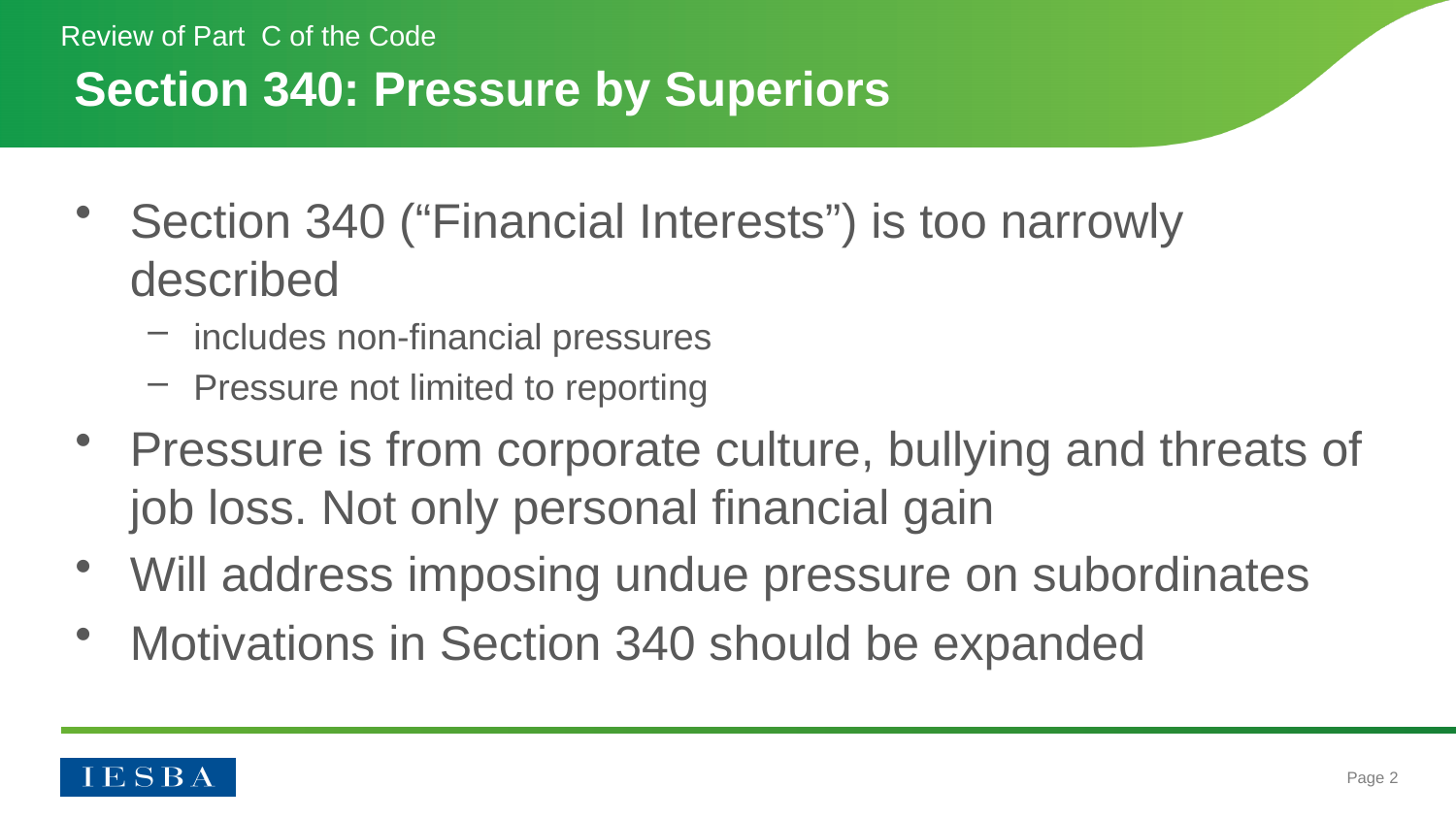

Review of Part  C of the Code

# Section 340: Pressure by Superiors
Section 340 (“Financial Interests”) is too narrowly described
includes non-financial pressures
Pressure not limited to reporting
Pressure is from corporate culture, bullying and threats of job loss. Not only personal financial gain
Will address imposing undue pressure on subordinates
Motivations in Section 340 should be expanded